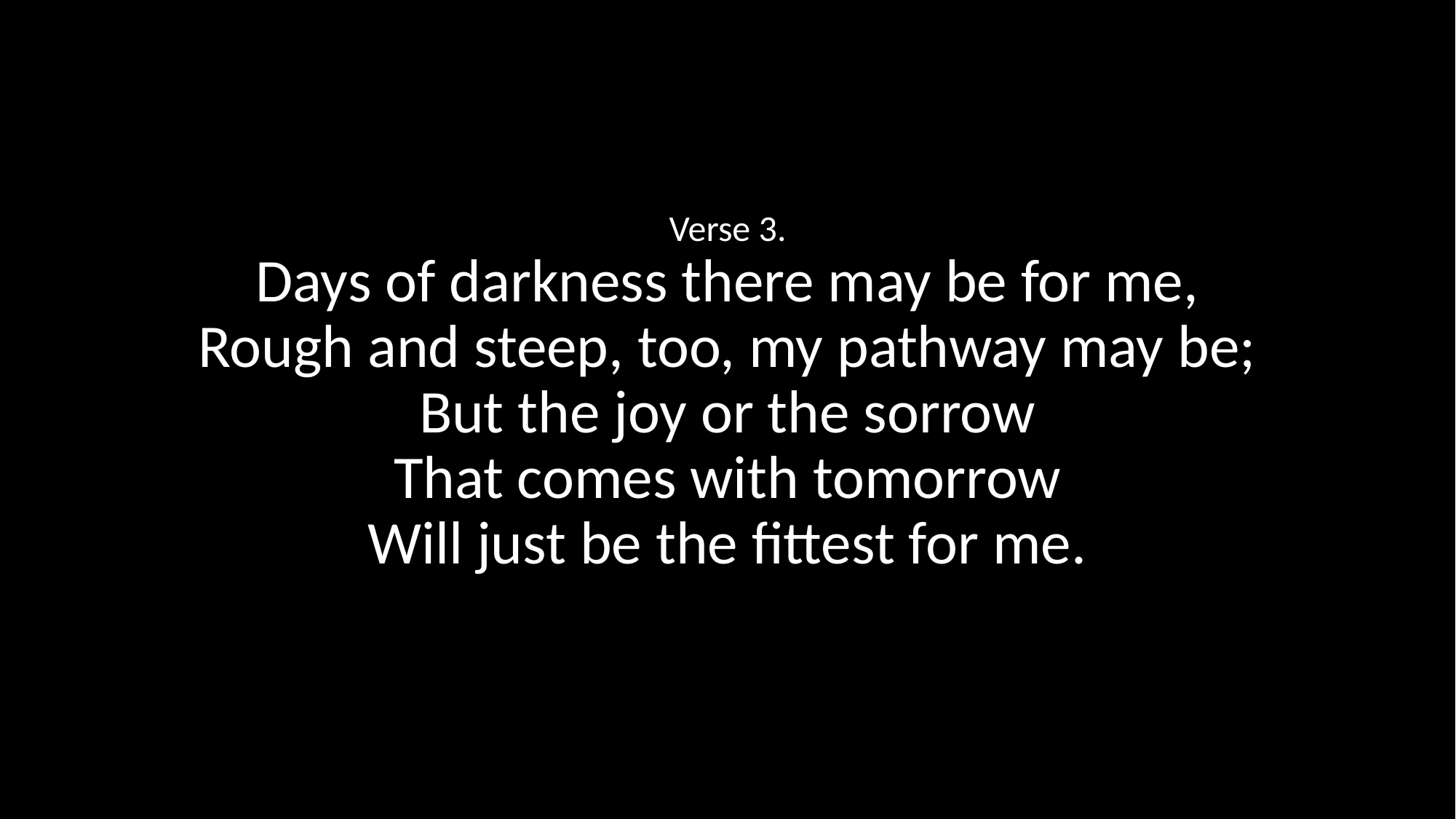

Verse 3.
Days of darkness there may be for me,
Rough and steep, too, my pathway may be;
But the joy or the sorrow
That comes with tomorrow
Will just be the fittest for me.